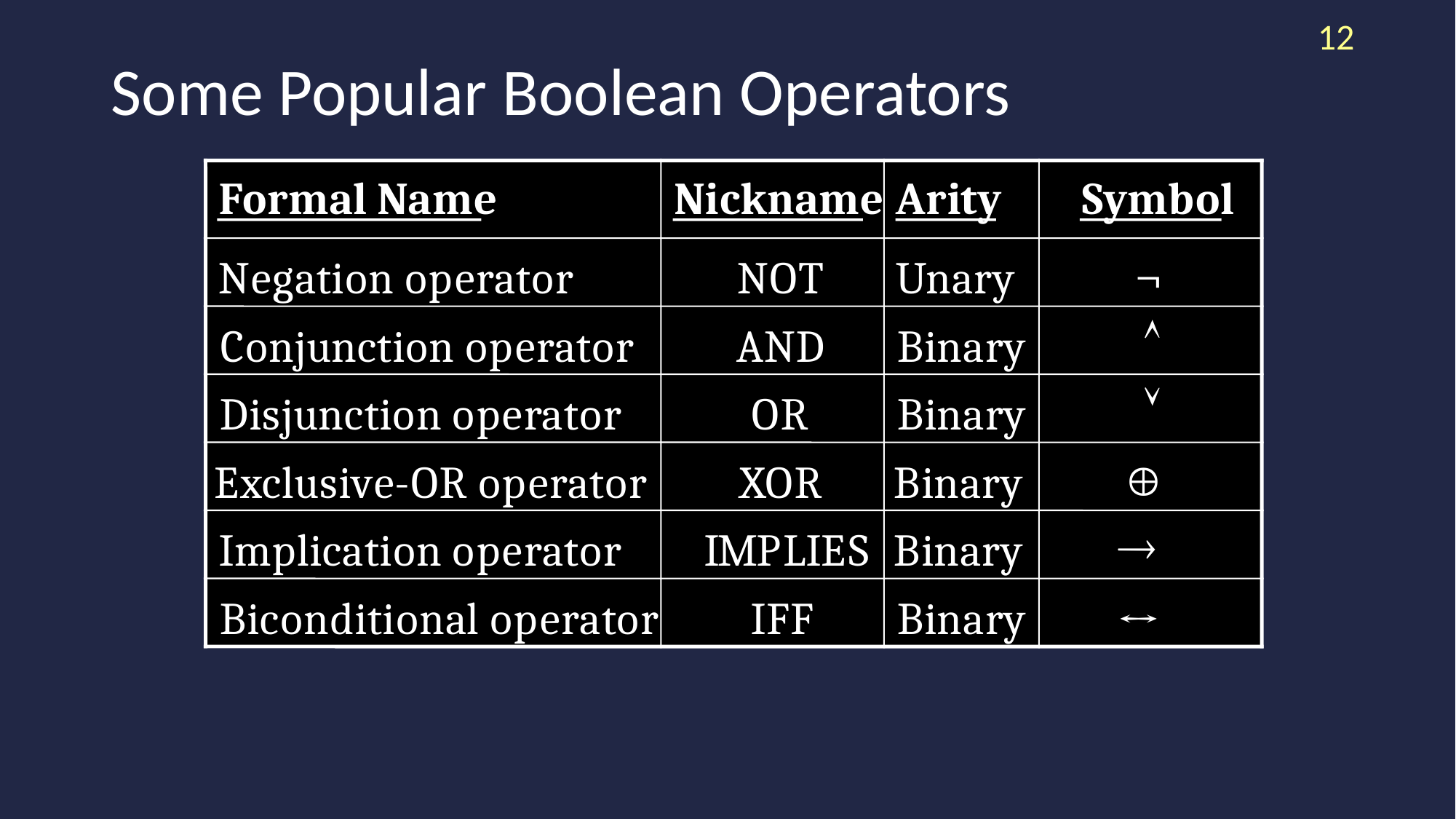

12
# Some Popular Boolean Operators

Formal Name
Nickname
Arity
Symbol

Negation operator
NOT
Unary
¬

∧
Conjunction operator
AND
Binary

∨
Disjunction operator
OR
Binary

⊕
Exclusive-OR operator
XOR
Binary

→
Implication operator
IMPLIES
Binary

Biconditional operator
IFF
Binary
↔